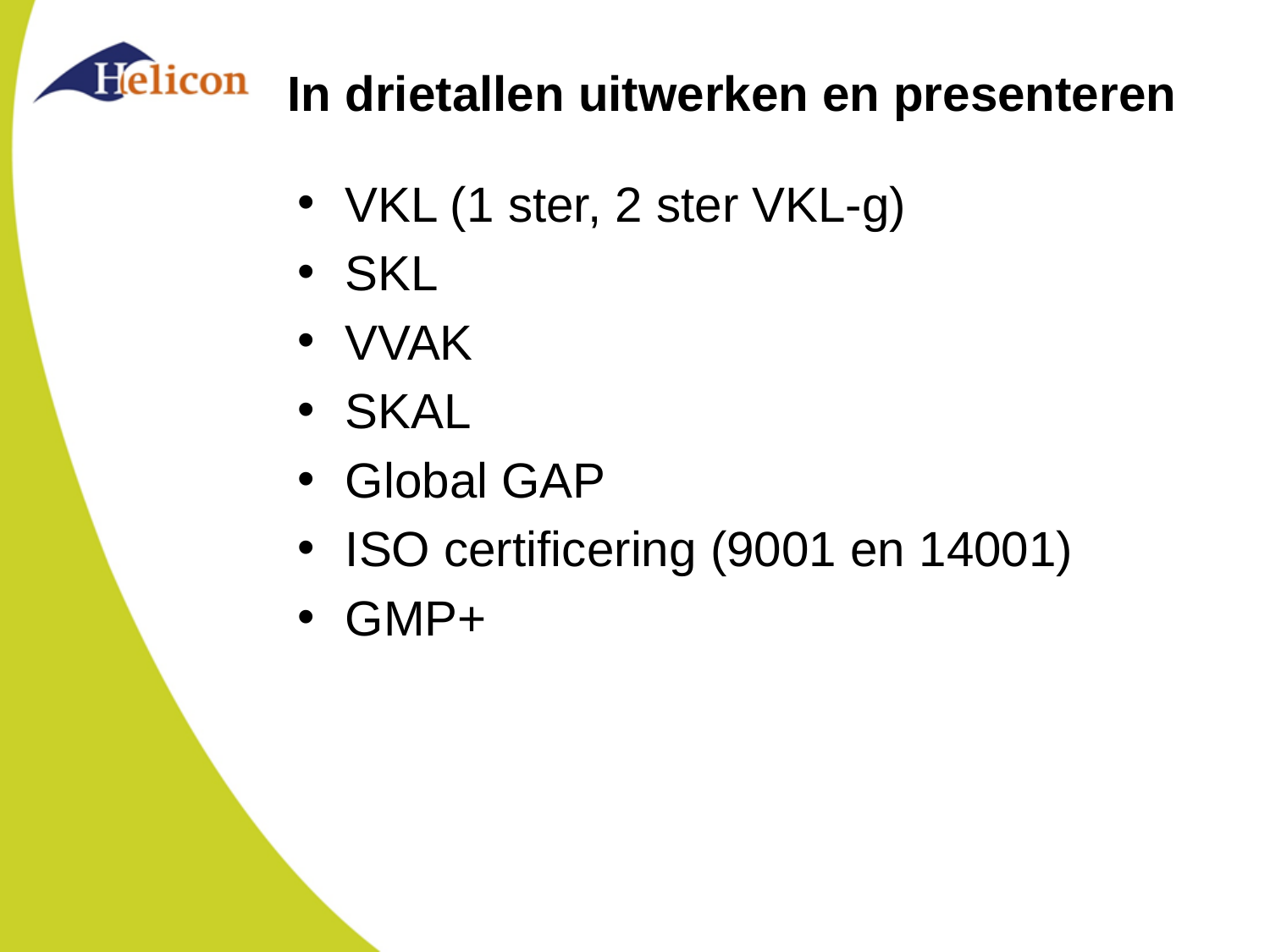

# In drietallen uitwerken en presenteren
VKL (1 ster, 2 ster VKL-g)
SKL
VVAK
SKAL
Global GAP
ISO certificering (9001 en 14001)
GMP+